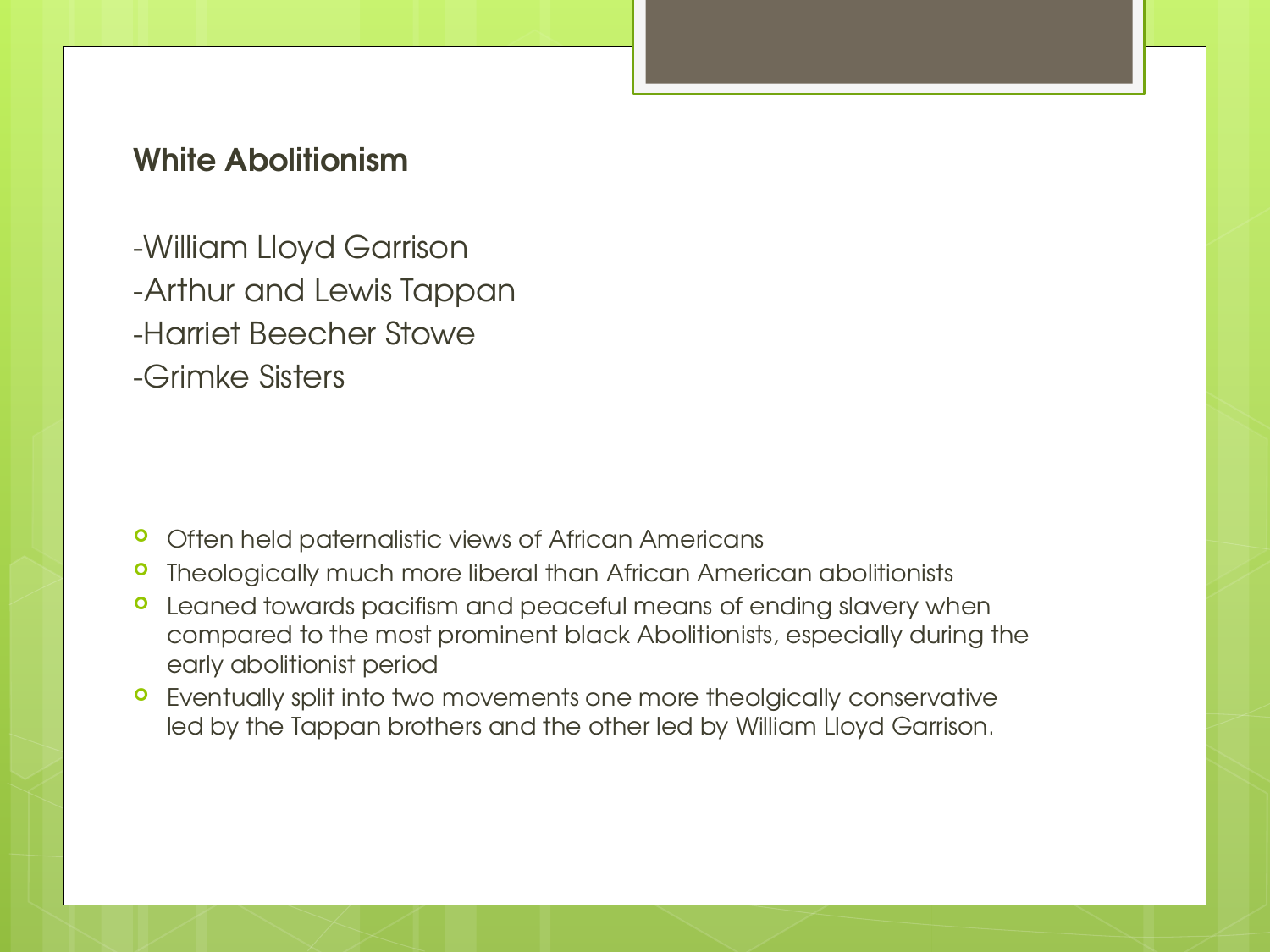

White Abolitionism

	-William Lloyd Garrison
	-Arthur and Lewis Tappan
	-Harriet Beecher Stowe
	-Grimke Sisters

Often held paternalistic views of African Americans
Theologically much more liberal than African American abolitionists
Leaned towards pacifism and peaceful means of ending slavery when compared to the most prominent black Abolitionists, especially during the early abolitionist period
Eventually split into two movements one more theolgically conservative led by the Tappan brothers and the other led by William Lloyd Garrison.